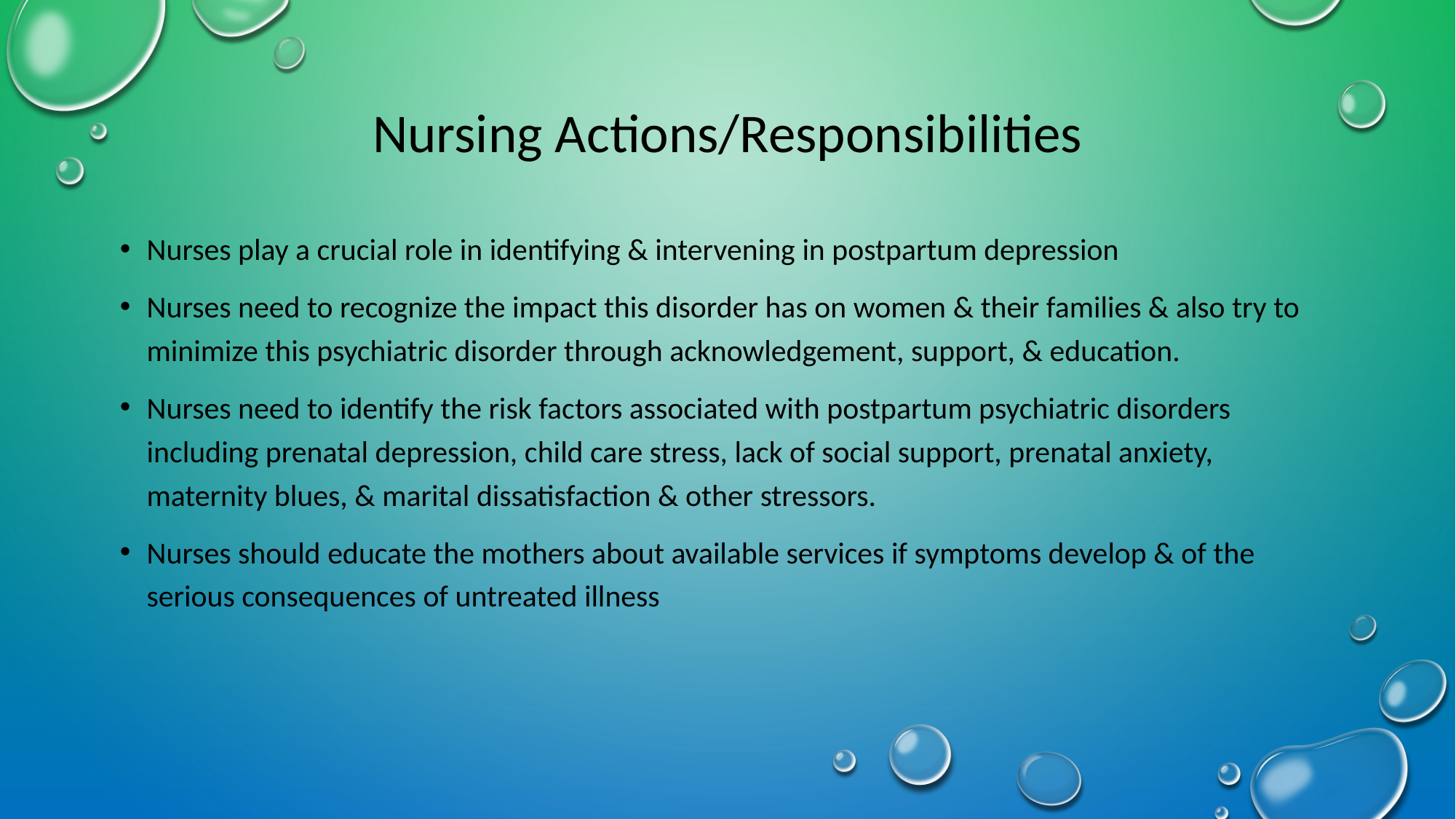

# Nursing Actions/Responsibilities
Nurses play a crucial role in identifying & intervening in postpartum depression
Nurses need to recognize the impact this disorder has on women & their families & also try to minimize this psychiatric disorder through acknowledgement, support, & education.
Nurses need to identify the risk factors associated with postpartum psychiatric disorders including prenatal depression, child care stress, lack of social support, prenatal anxiety, maternity blues, & marital dissatisfaction & other stressors.
Nurses should educate the mothers about available services if symptoms develop & of the serious consequences of untreated illness